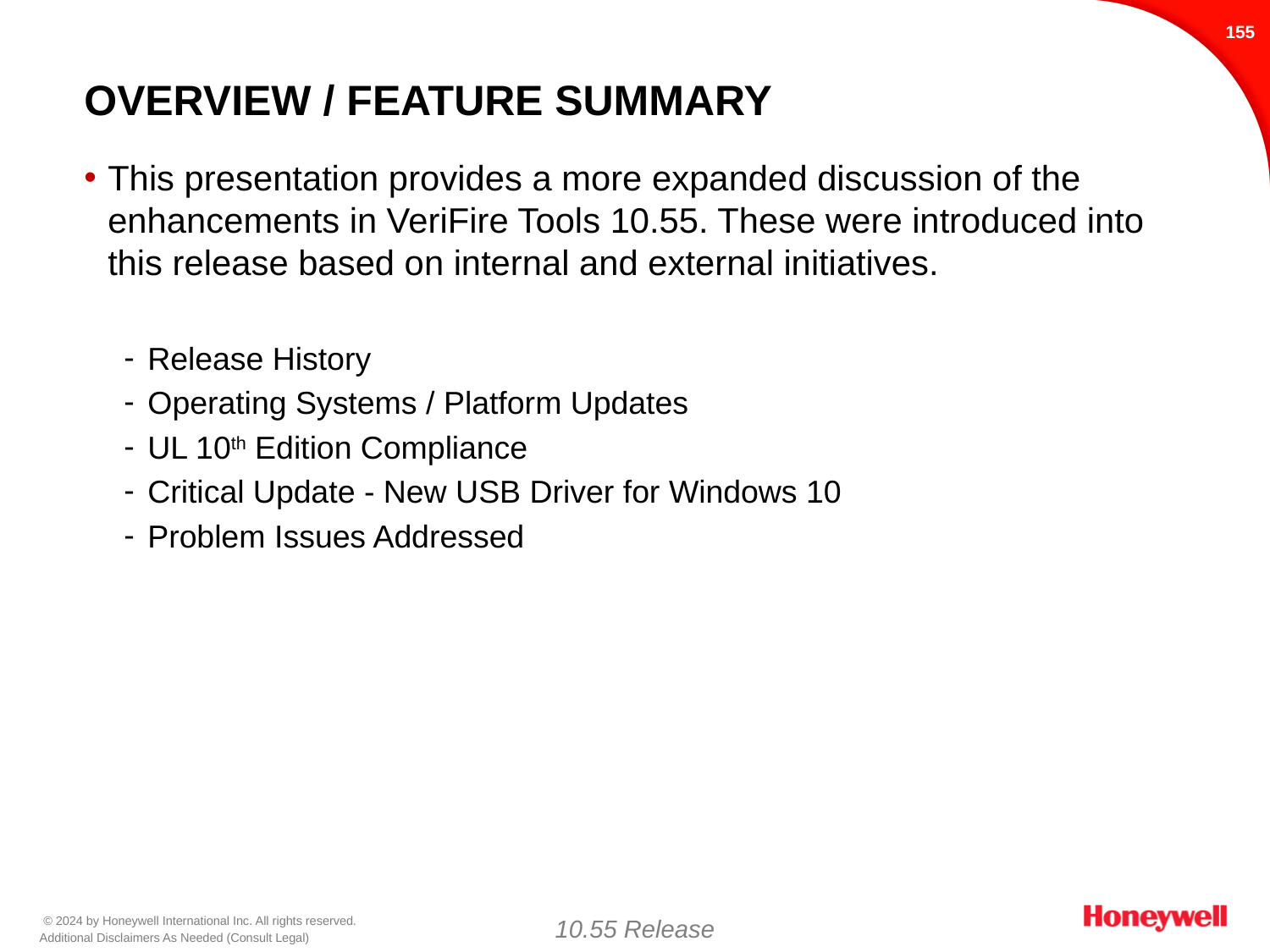

155
# Overview / Feature Summary
This presentation provides a more expanded discussion of the enhancements in VeriFire Tools 10.55. These were introduced into this release based on internal and external initiatives.

Release History
Operating Systems / Platform Updates
UL 10th Edition Compliance
Critical Update - New USB Driver for Windows 10
Problem Issues Addressed

10.55 Release